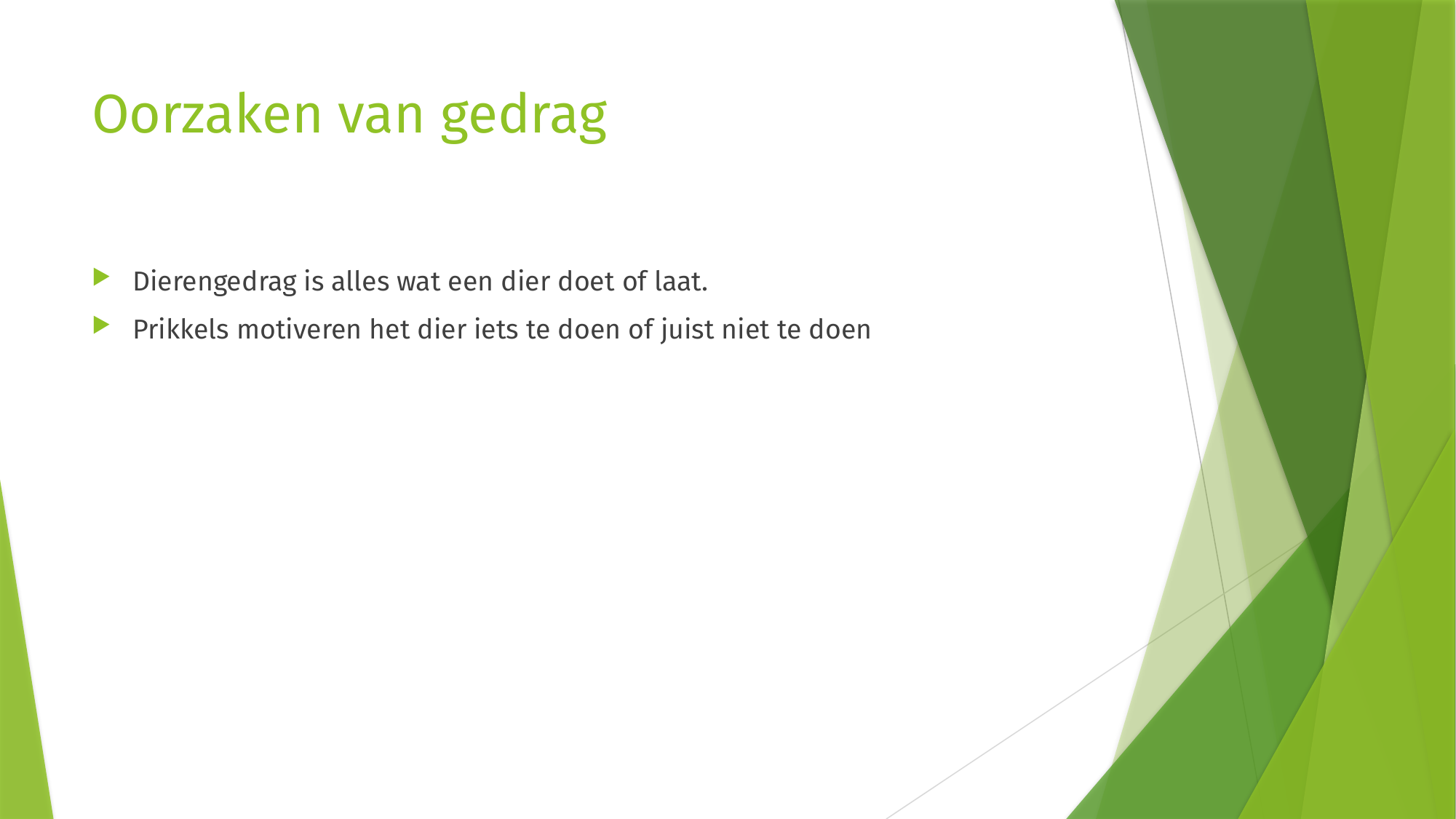

# Oorzaken van gedrag
Dierengedrag is alles wat een dier doet of laat.
Prikkels motiveren het dier iets te doen of juist niet te doen